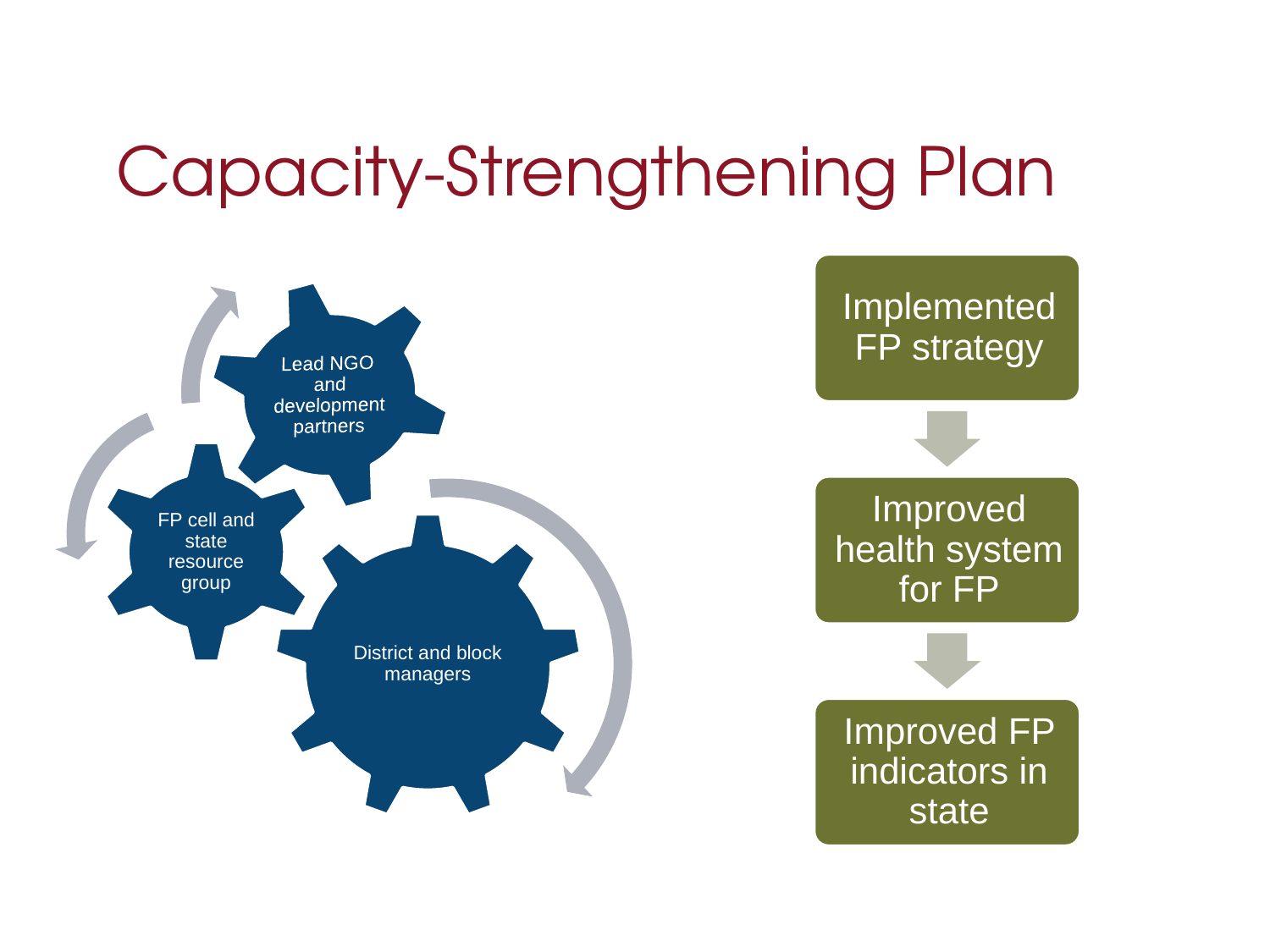

# Capacity-Strengthening Plan
District and block managers
FP cell and state resource group
Lead NGO  and development partners
Implemented FP strategy

Improved health system for FP

Improved FP indicators in state